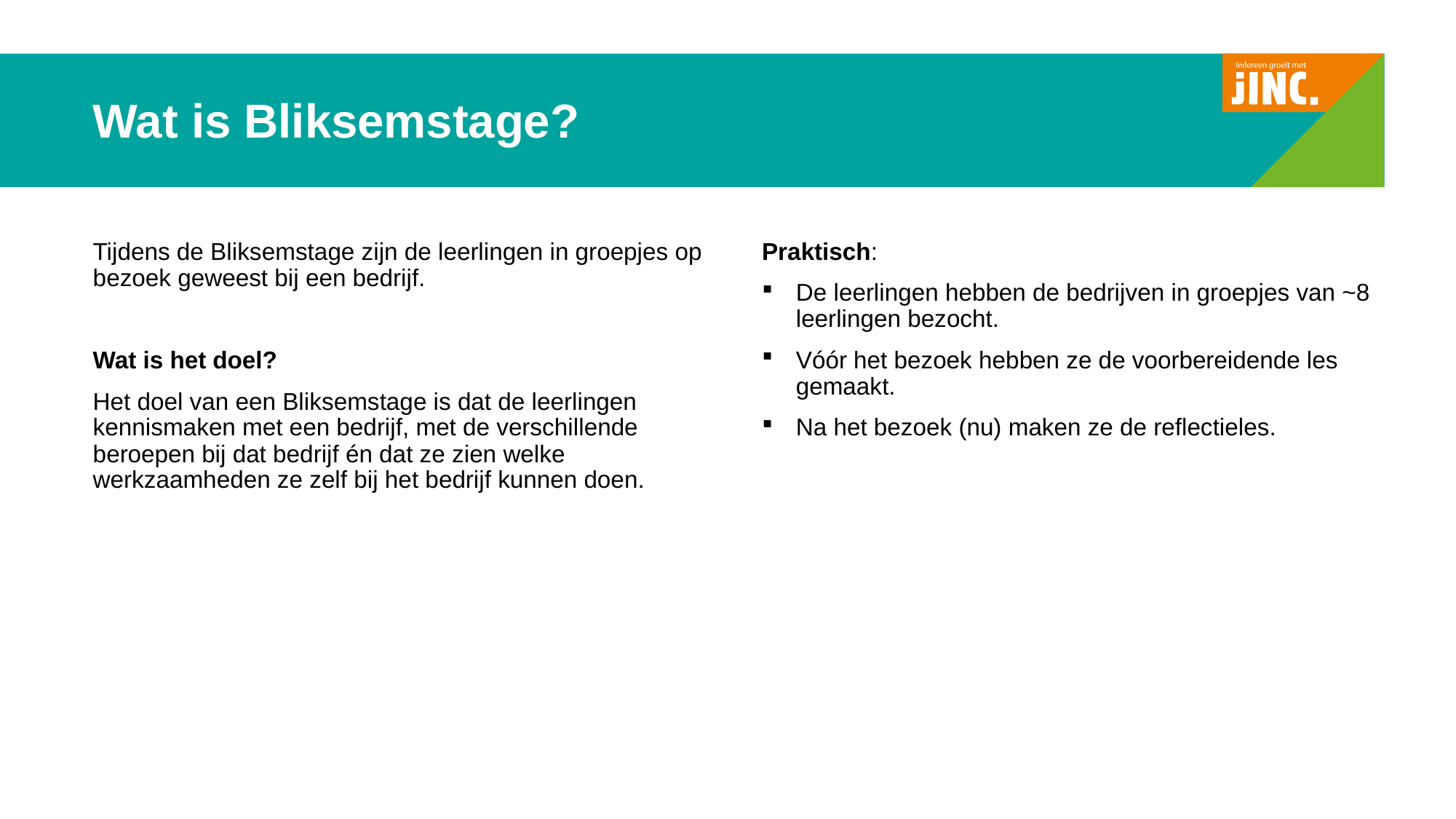

# Wat is Bliksemstage?
Praktisch:
De leerlingen hebben de bedrijven in groepjes van ~8 leerlingen bezocht.
Vóór het bezoek hebben ze de voorbereidende les gemaakt.
Na het bezoek (nu) maken ze de reflectieles.
Tijdens de Bliksemstage zijn de leerlingen in groepjes op bezoek geweest bij een bedrijf.

Wat is het doel?
Het doel van een Bliksemstage is dat de leerlingen kennismaken met een bedrijf, met de verschillende beroepen bij dat bedrijf én dat ze zien welke werkzaamheden ze zelf bij het bedrijf kunnen doen.